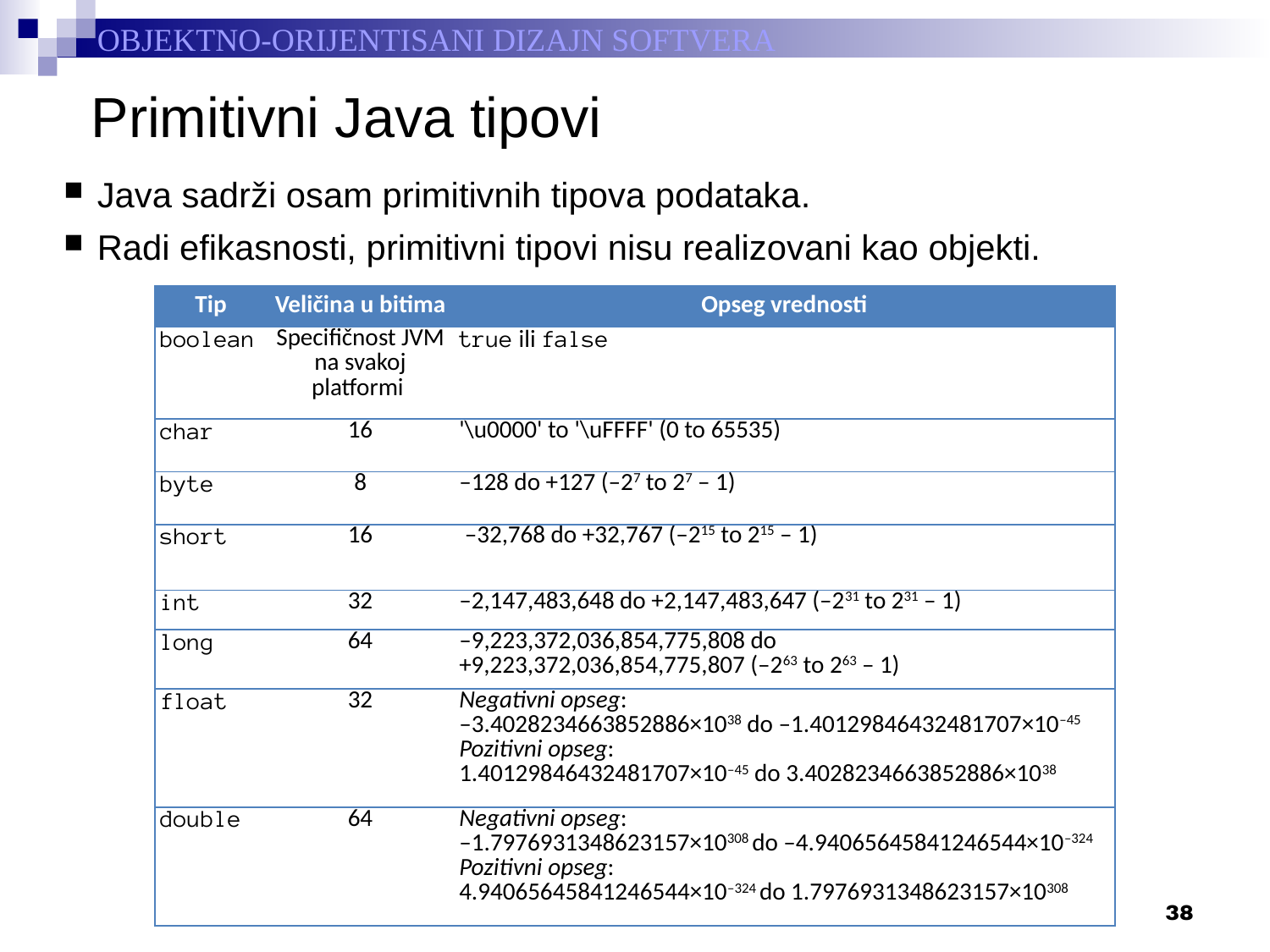

# Primitivni Java tipovi
Java sadrži osam primitivnih tipova podataka.
Radi efikasnosti, primitivni tipovi nisu realizovani kao objekti.
| Tip | Veličina u bitima | Opseg vrednosti |
| --- | --- | --- |
| boolean | Specifičnost JVM na svakoj platformi | true ili false |
| char | 16 | '\u0000' to '\uFFFF' (0 to 65535) |
| byte | 8 | –128 do +127 (–27 to 27 – 1) |
| short | 16 | –32,768 do +32,767 (–215 to 215 – 1) |
| int | 32 | –2,147,483,648 do +2,147,483,647 (–231 to 231 – 1) |
| long | 64 | –9,223,372,036,854,775,808 do +9,223,372,036,854,775,807 (–263 to 263 – 1) |
| float | 32 | Negativni opseg: –3.4028234663852886×1038 do –1.40129846432481707×10–45 Pozitivni opseg: 1.40129846432481707×10–45 do 3.4028234663852886×1038 |
| double | 64 | Negativni opseg: –1.7976931348623157×10308 do –4.94065645841246544×10–324 Pozitivni opseg: 4.94065645841246544×10–324 do 1.7976931348623157×10308 |
38